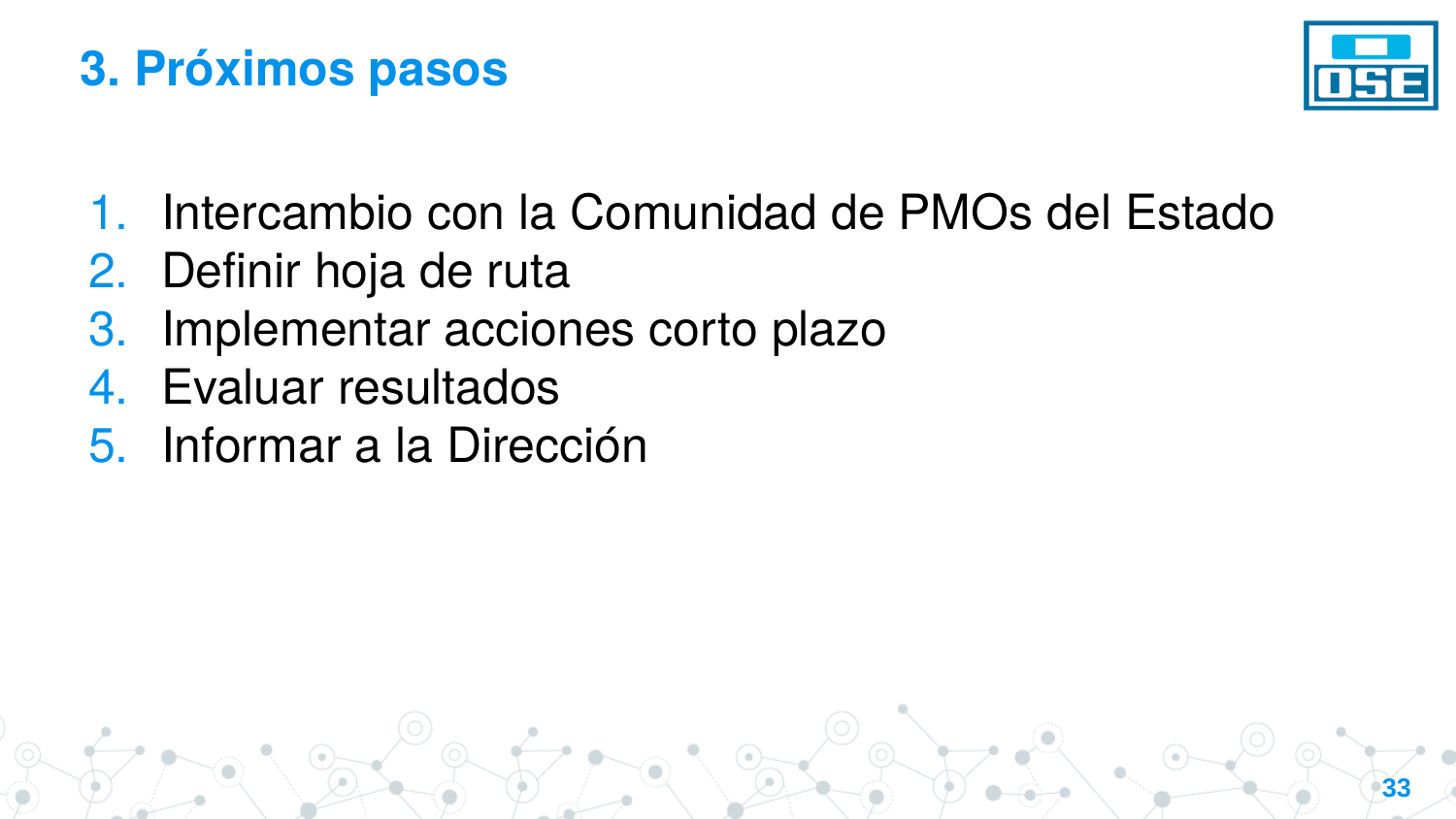

# 3. Próximos pasos
Intercambio con la Comunidad de PMOs del Estado
Definir hoja de ruta
Implementar acciones corto plazo
Evaluar resultados
Informar a la Dirección
33